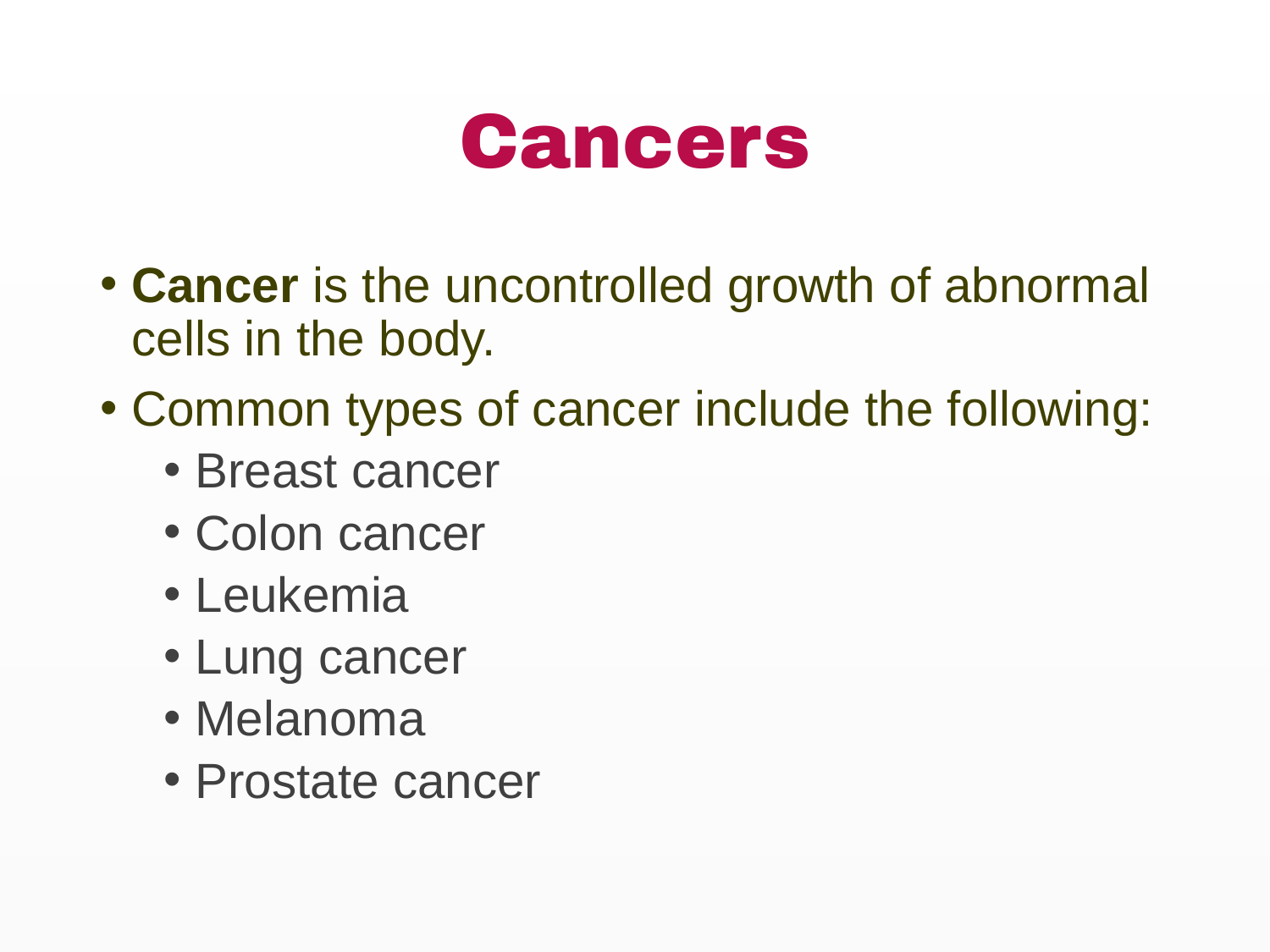

# Cancers
Cancer is the uncontrolled growth of abnormal cells in the body.
Common types of cancer include the following:
Breast cancer
Colon cancer
Leukemia
Lung cancer
Melanoma
Prostate cancer